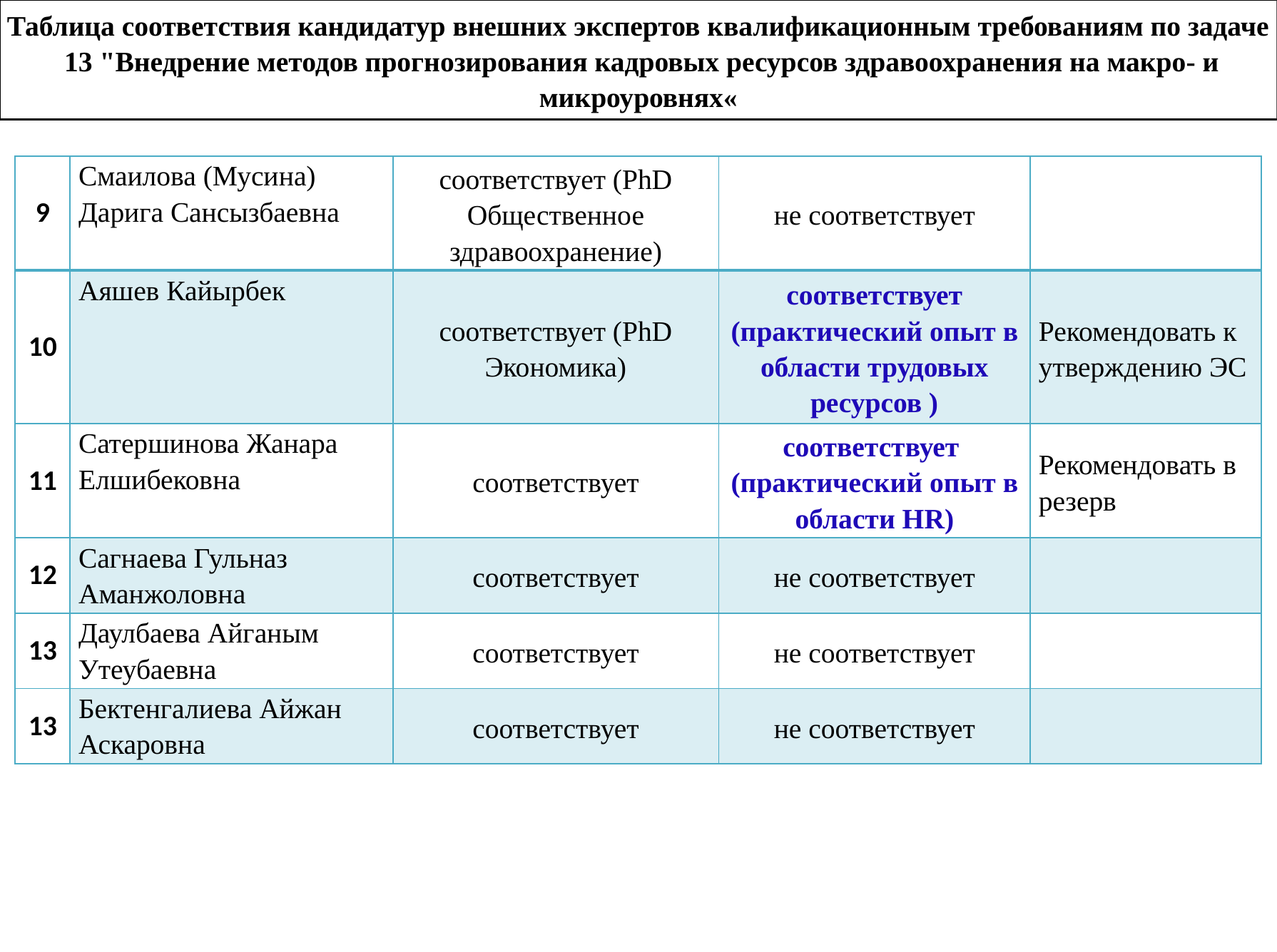

| Таблица соответствия кандидатур внешних экспертов квалификационным требованиям по задаче 13 "Внедрение методов прогнозирования кадровых ресурсов здравоохранения на макро- и микроуровнях« |
| --- |
| 9 | Смаилова (Мусина) Дарига Сансызбаевна | соответствует (PhD Общественное здравоохранение) | не соответствует |  |
| --- | --- | --- | --- | --- |
| 10 | Аяшев Кайырбек | соответствует (PhD Экономика) | соответствует (практический опыт в области трудовых ресурсов ) | Рекомендовать к утверждению ЭС |
| 11 | Сатершинова Жанара Елшибековна | соответствует | соответствует (практический опыт в области HR) | Рекомендовать в резерв |
| 12 | Сагнаева Гульназ Аманжоловна | соответствует | не соответствует |  |
| 13 | Даулбаева Айганым Утеубаевна | соответствует | не соответствует |  |
| 13 | Бектенгалиева Айжан Аскаровна | соответствует | не соответствует |  |